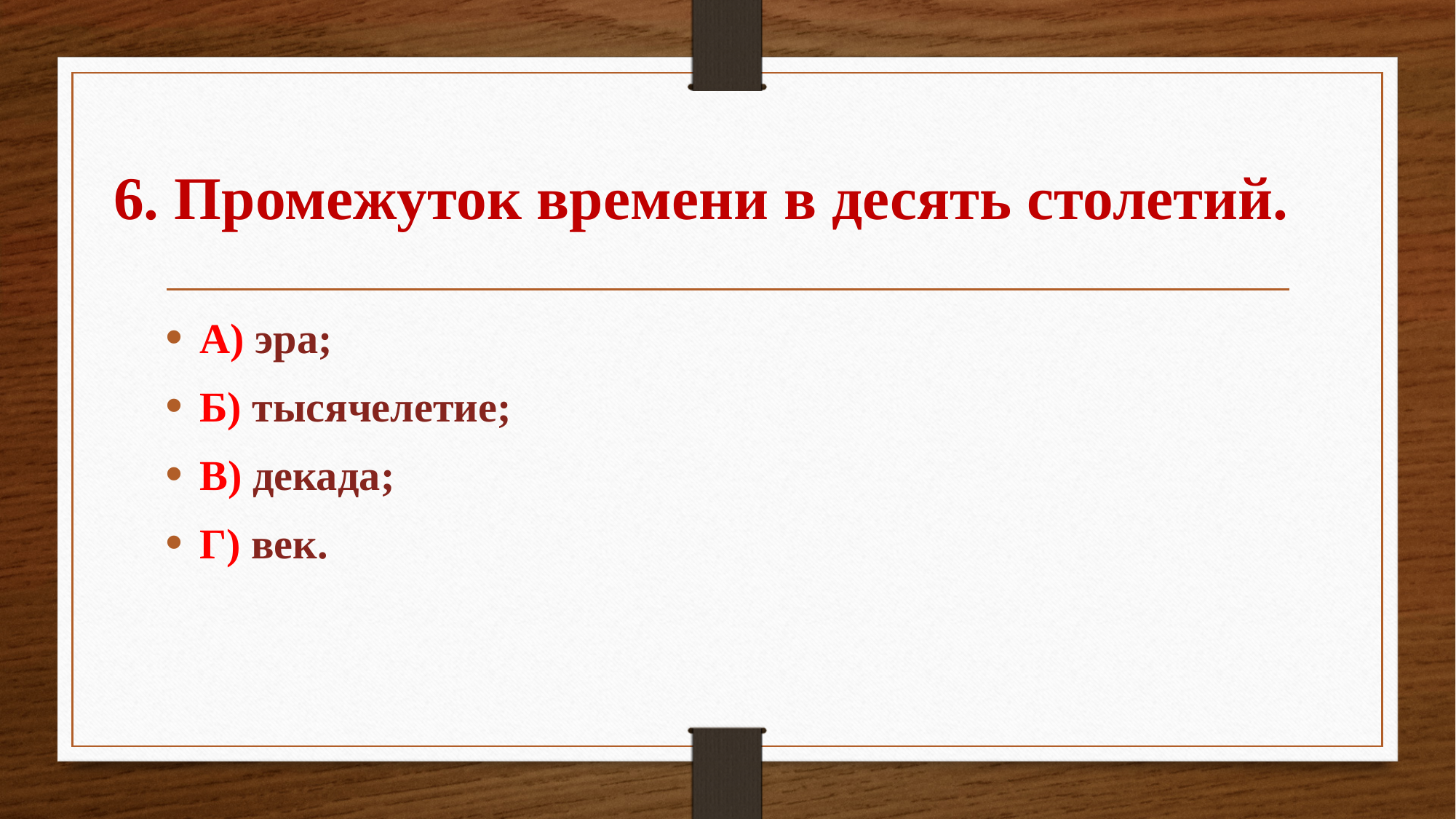

# 6. Промежуток времени в десять столетий.
А) эра;
Б) тысячелетие;
В) декада;
Г) век.